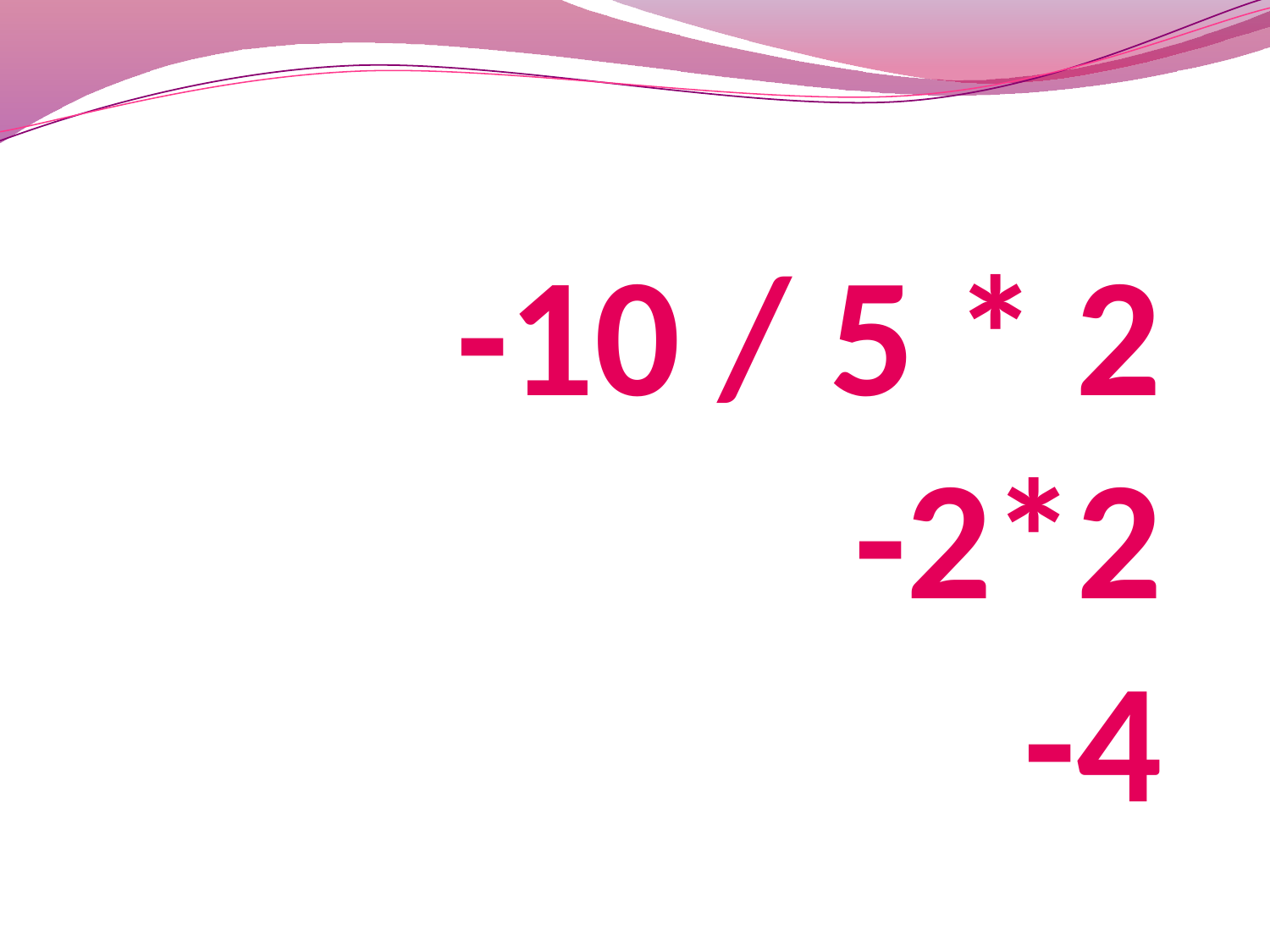

# -10 / 5 * 2 -2*2 -4